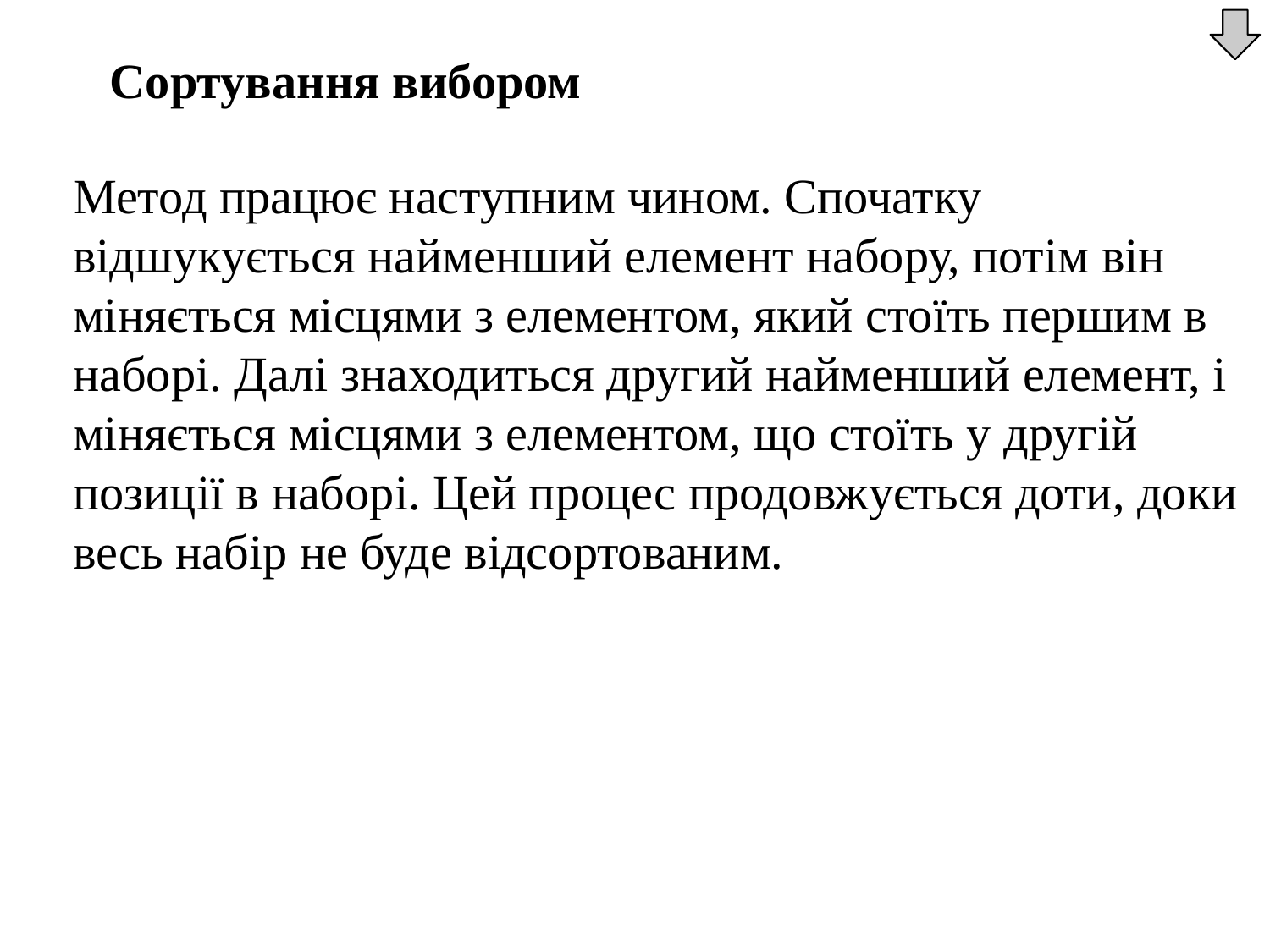

Сортування вибором

	Метод працює наступним чином. Спочатку відшукується найменший елемент набору, потім він міняється місцями з елементом, який стоїть першим в наборі. Далі знаходиться другий найменший елемент, і міняється місцями з елементом, що стоїть у другій позиції в наборі. Цей процес продовжується доти, доки весь набір не буде відсортованим.